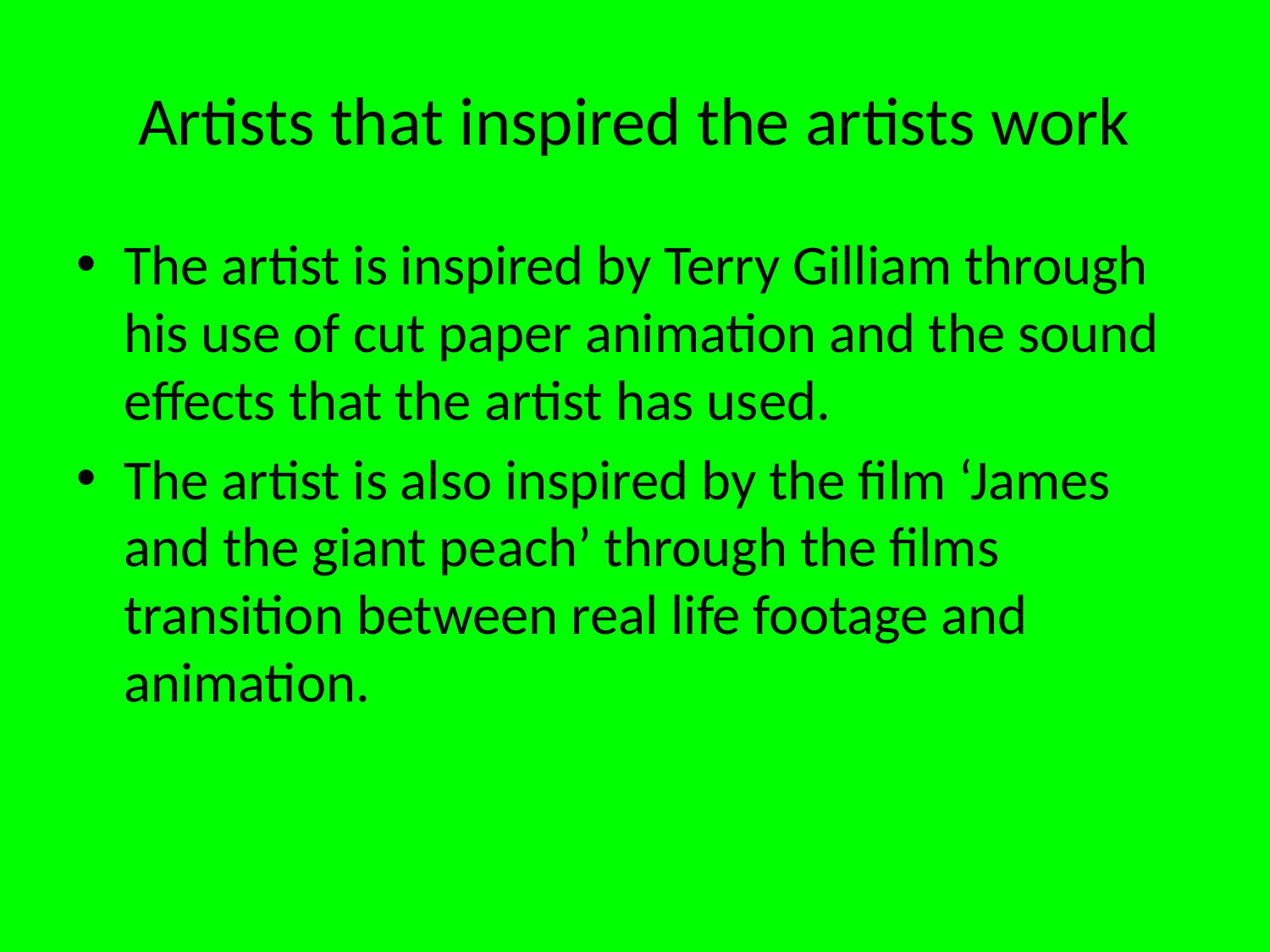

# Artists that inspired the artists work
The artist is inspired by Terry Gilliam through his use of cut paper animation and the sound effects that the artist has used.
The artist is also inspired by the film ‘James and the giant peach’ through the films transition between real life footage and animation.